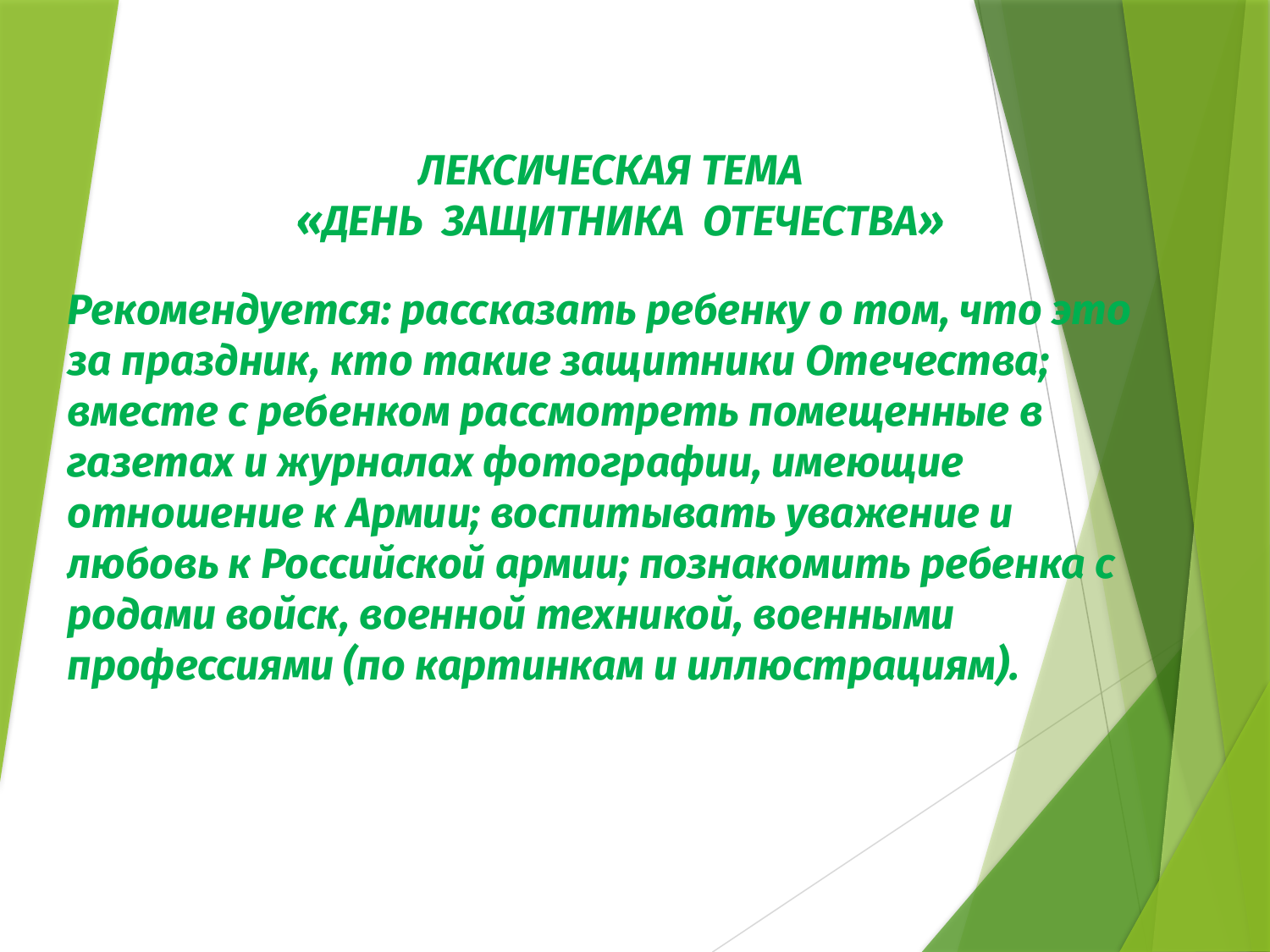

ЛЕКСИЧЕСКАЯ ТЕМА
 «ДЕНЬ  ЗАЩИТНИКА  ОТЕЧЕСТВА»

Рекомендуется: рассказать ребенку о том, что это за праздник, кто такие защитники Отечества; вместе с ребенком рассмотреть помещенные в газетах и журналах фотографии, имеющие отношение к Армии; воспитывать уважение и любовь к Российской армии; познакомить ребенка с родами войск, военной техникой, военными профессиями (по картинкам и иллюстрациям).